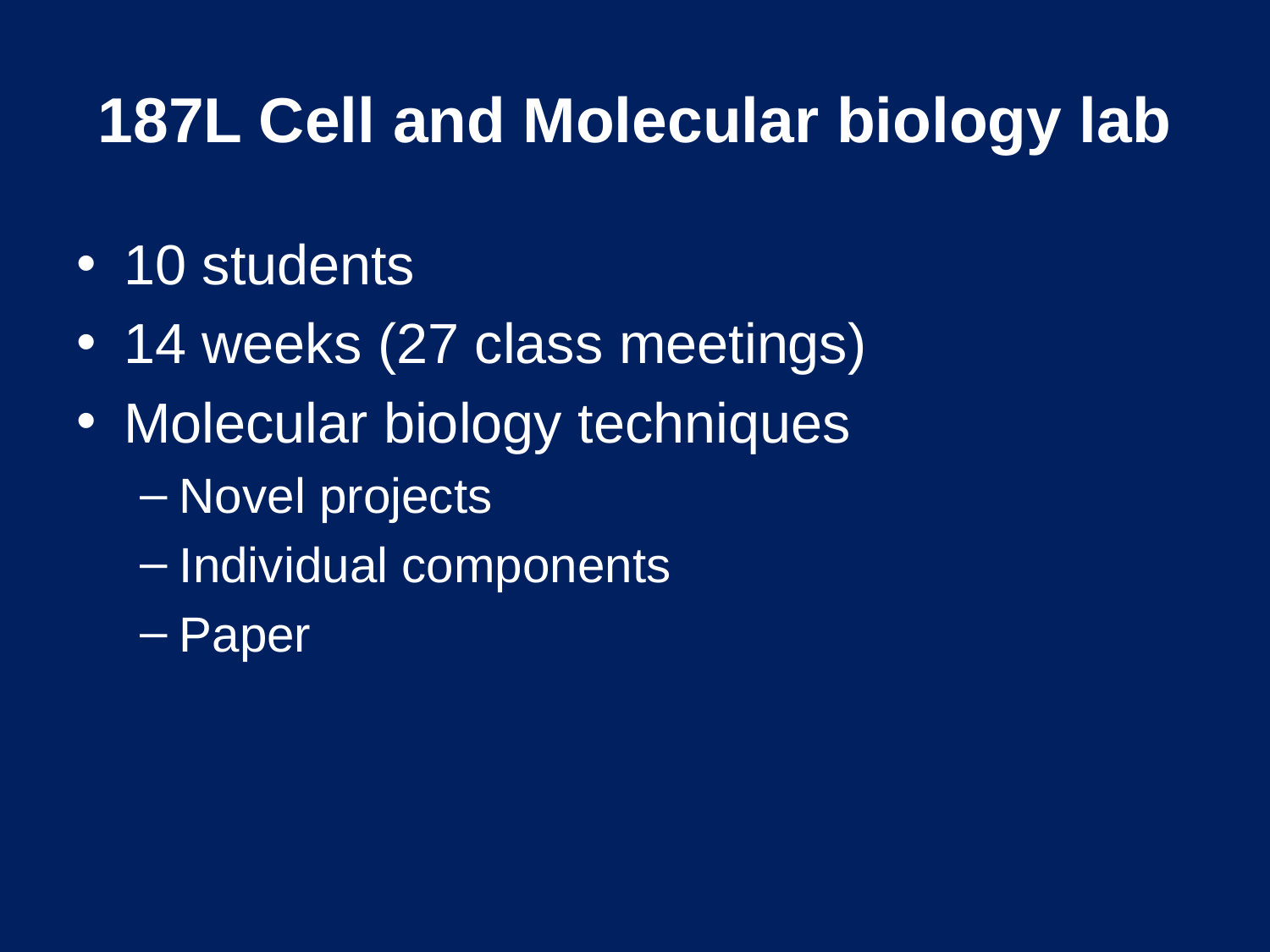

# 187L Cell and Molecular biology lab
10 students
14 weeks (27 class meetings)
Molecular biology techniques
Novel projects
Individual components
Paper